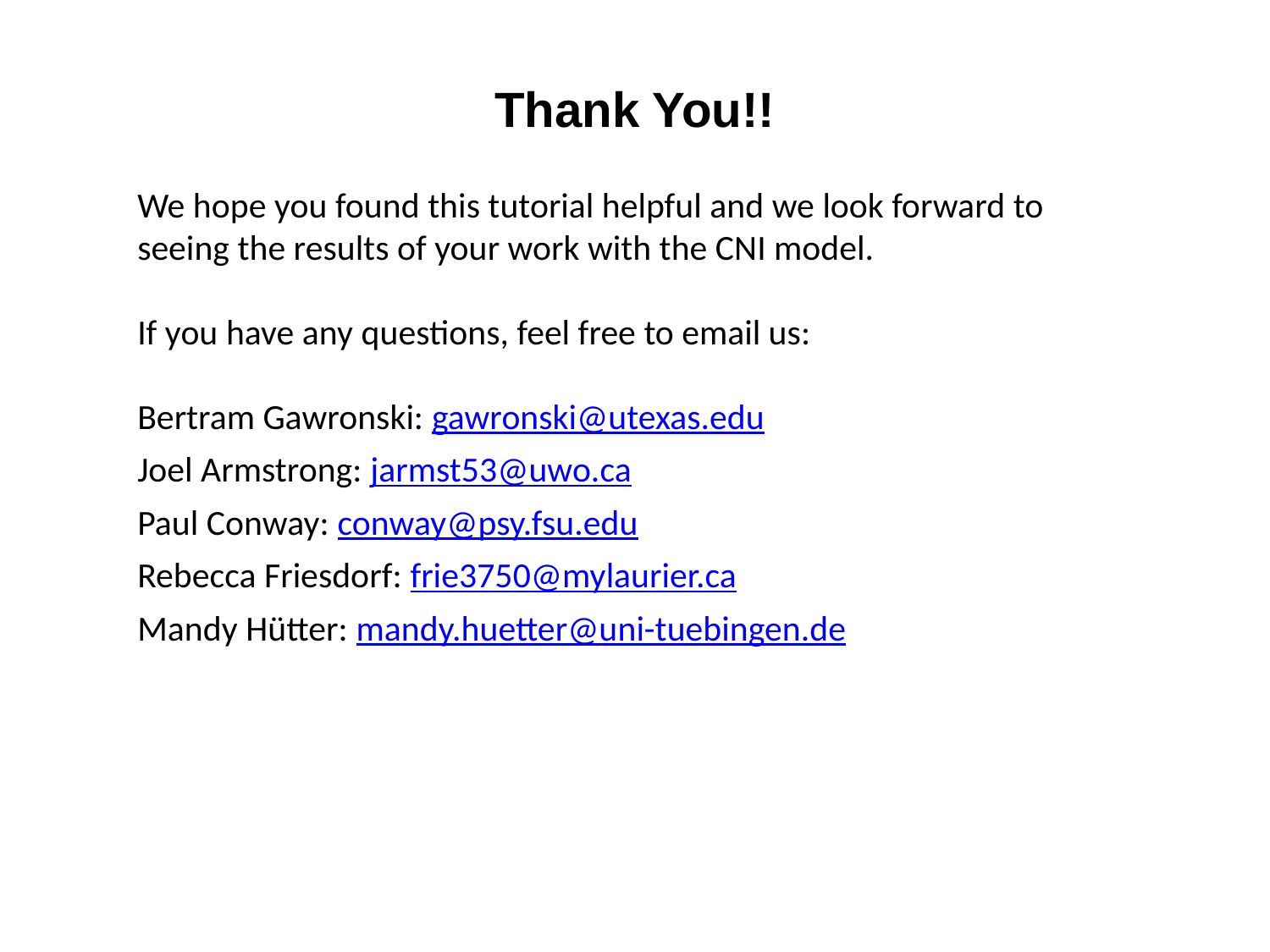

Thank You!!
We hope you found this tutorial helpful and we look forward to seeing the results of your work with the CNI model.

If you have any questions, feel free to email us:

Bertram Gawronski: gawronski@utexas.edu
Joel Armstrong: jarmst53@uwo.ca
Paul Conway: conway@psy.fsu.edu
Rebecca Friesdorf: frie3750@mylaurier.ca
Mandy Hütter: mandy.huetter@uni-tuebingen.de